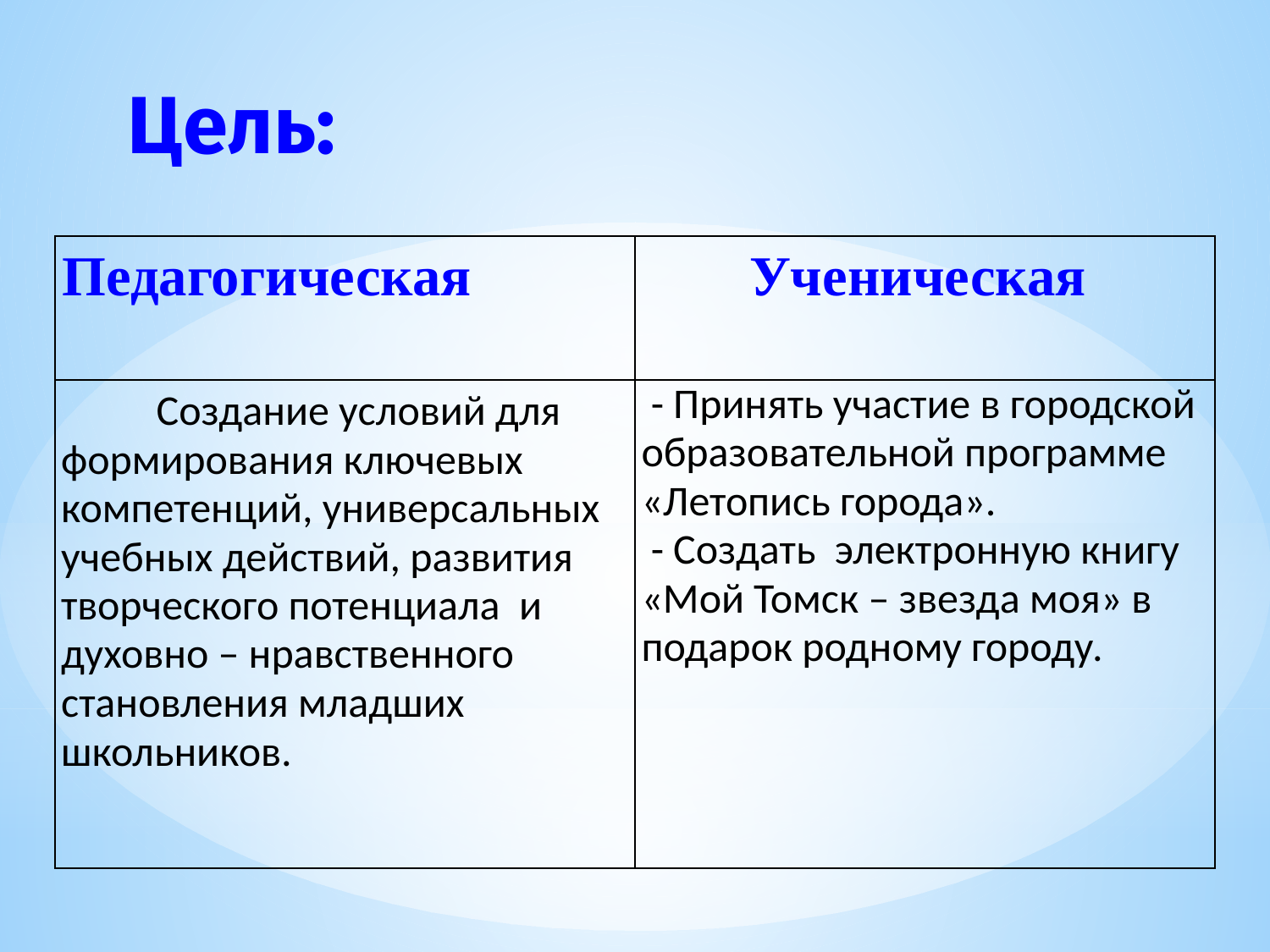

# Цель:
| Педагогическая | Ученическая |
| --- | --- |
| Создание условий для формирования ключевых компетенций, универсальных учебных действий, развития творческого потенциала и духовно – нравственного становления младших школьников. | - Принять участие в городской образовательной программе «Летопись города». - Создать электронную книгу «Мой Томск – звезда моя» в подарок родному городу. |